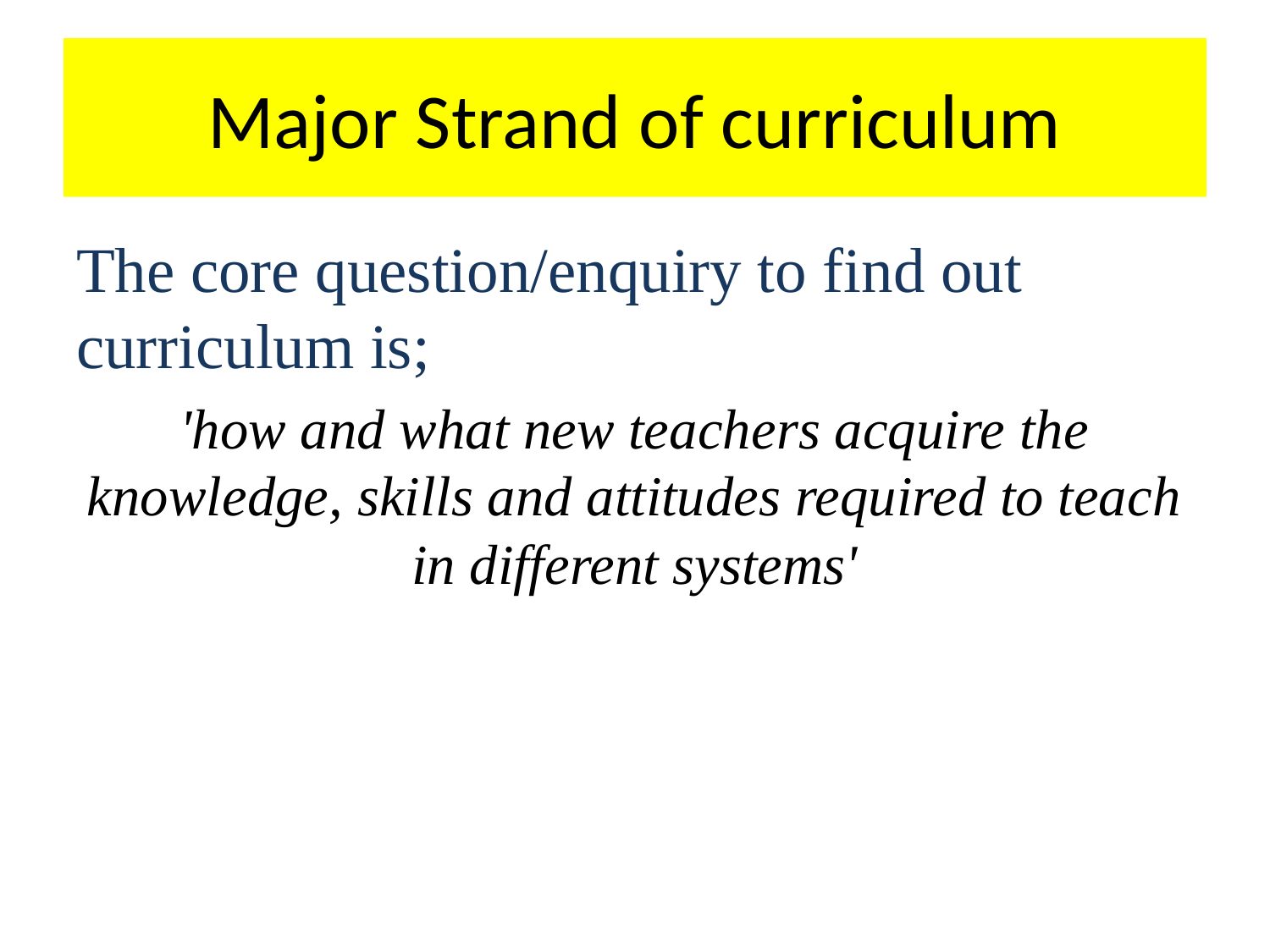

# Major Strand of curriculum
The core question/enquiry to find out curriculum is;
'how and what new teachers acquire the knowledge, skills and attitudes required to teach in different systems'